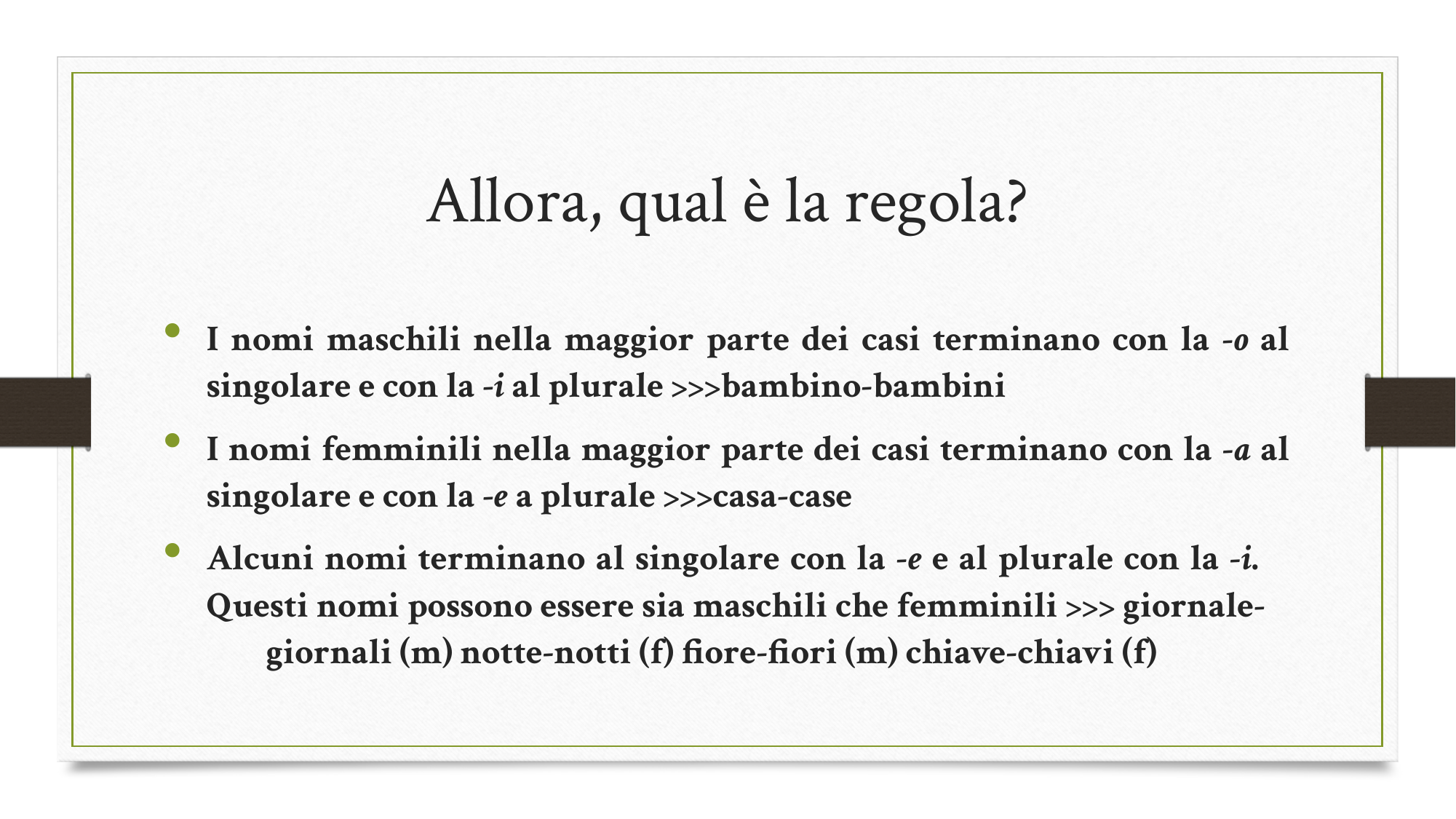

# Allora, qual è la regola?
I nomi maschili nella maggior parte dei casi terminano con la -o al singolare e con la -i al plurale >>>bambino-bambini
I nomi femminili nella maggior parte dei casi terminano con la -a al singolare e con la -e a plurale >>>casa-case
Alcuni nomi terminano al singolare con la -e e al plurale con la -i.    Questi nomi possono essere sia maschili che femminili >>> giornale-            giornali (m) notte-notti (f) fiore-fiori (m) chiave-chiavi (f)